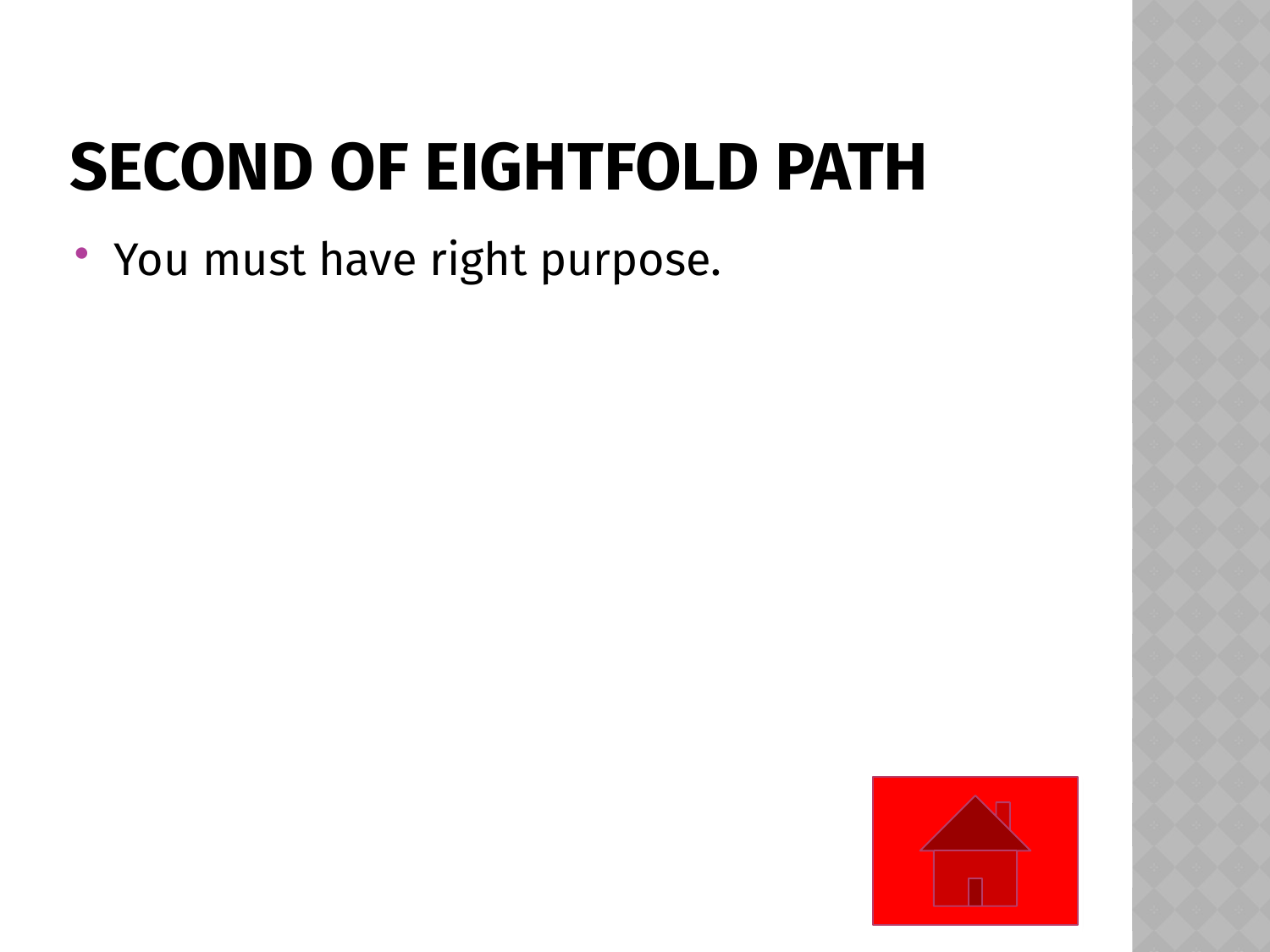

# Second of eightfold path
You must have right purpose.